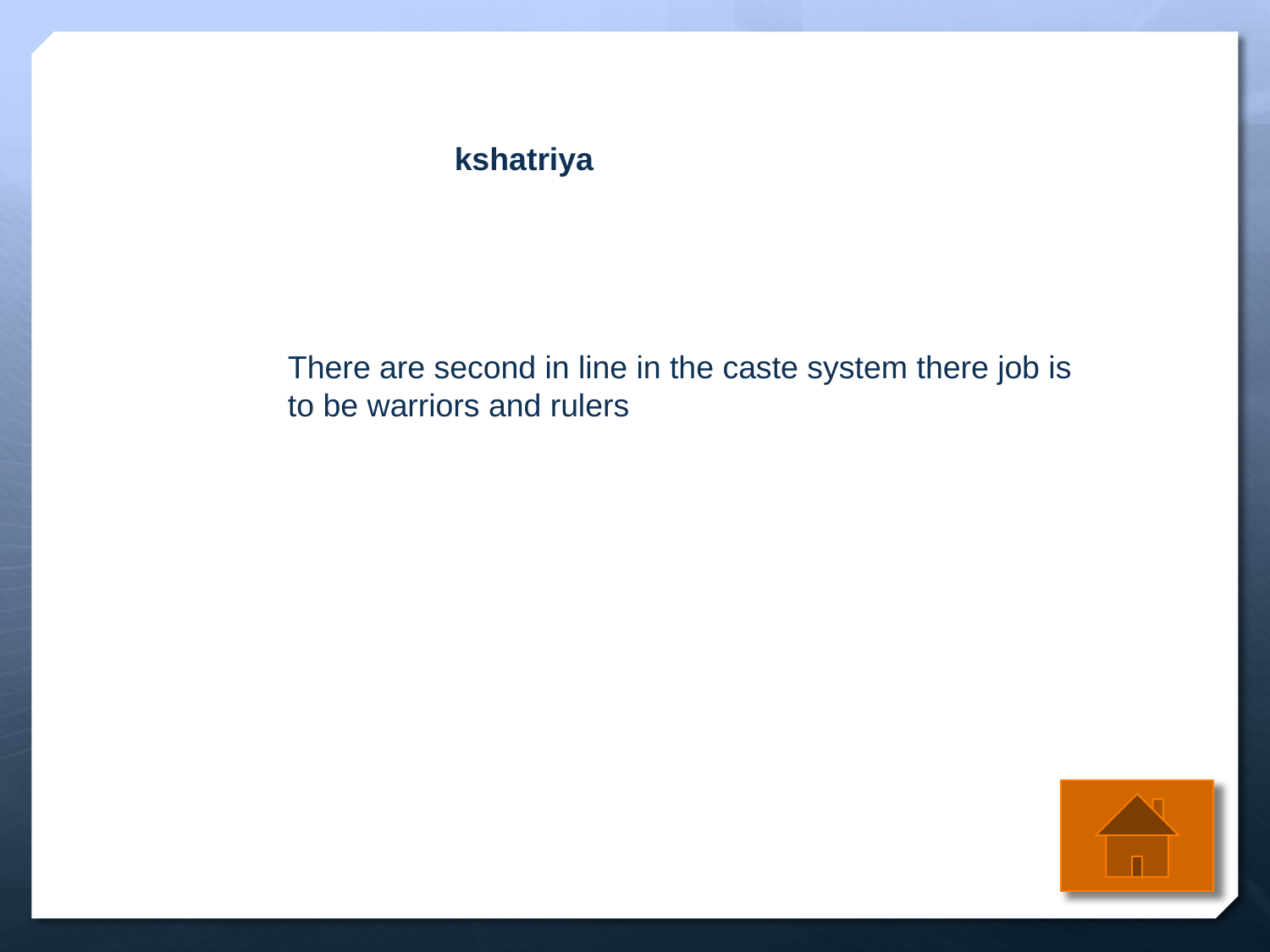

kshatriya
There are second in line in the caste system there job is to be warriors and rulers